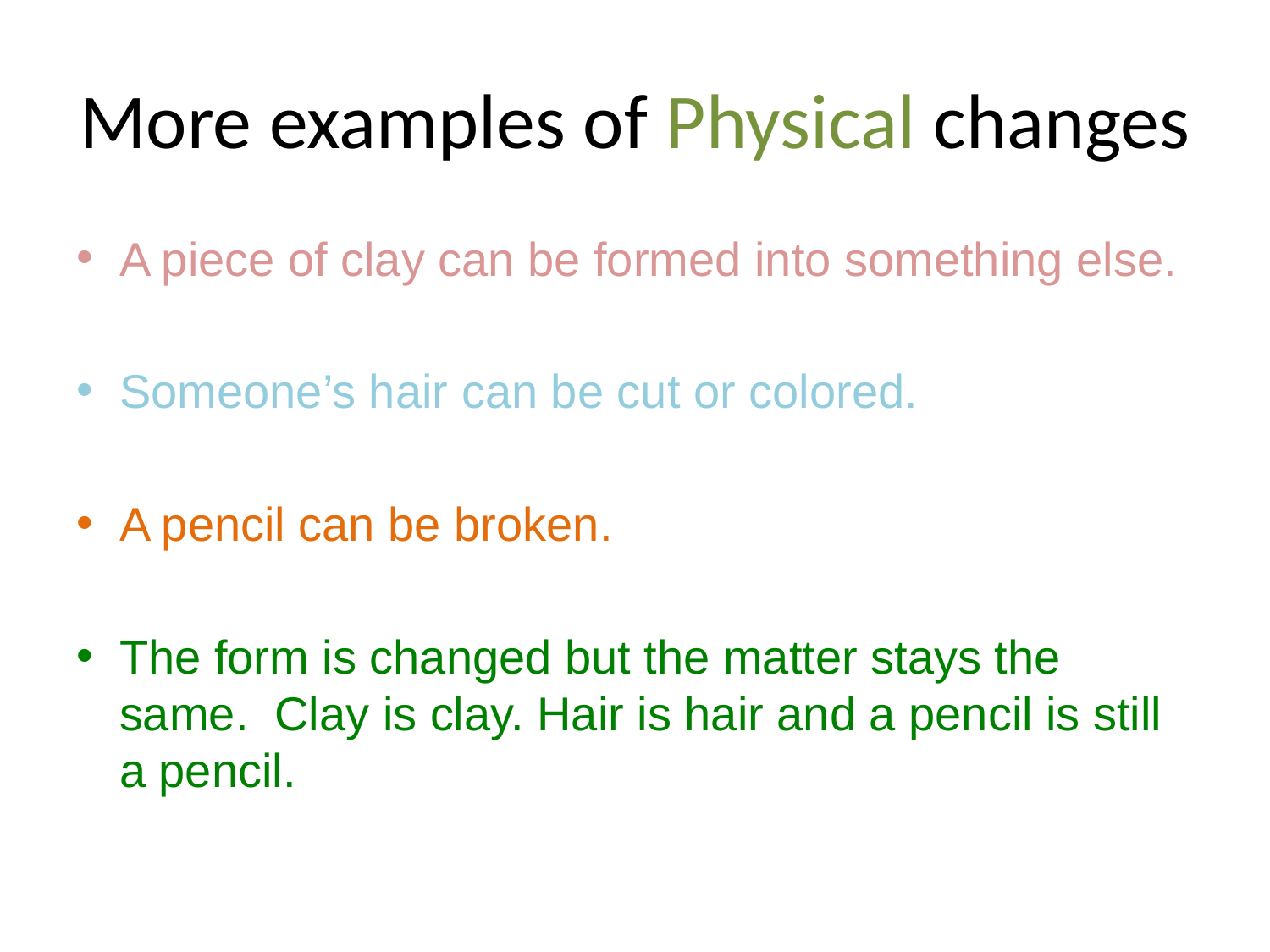

# More examples of Physical changes
A piece of clay can be formed into something else.

Someone’s hair can be cut or colored.

A pencil can be broken.

The form is changed but the matter stays the same.  Clay is clay. Hair is hair and a pencil is still a pencil.